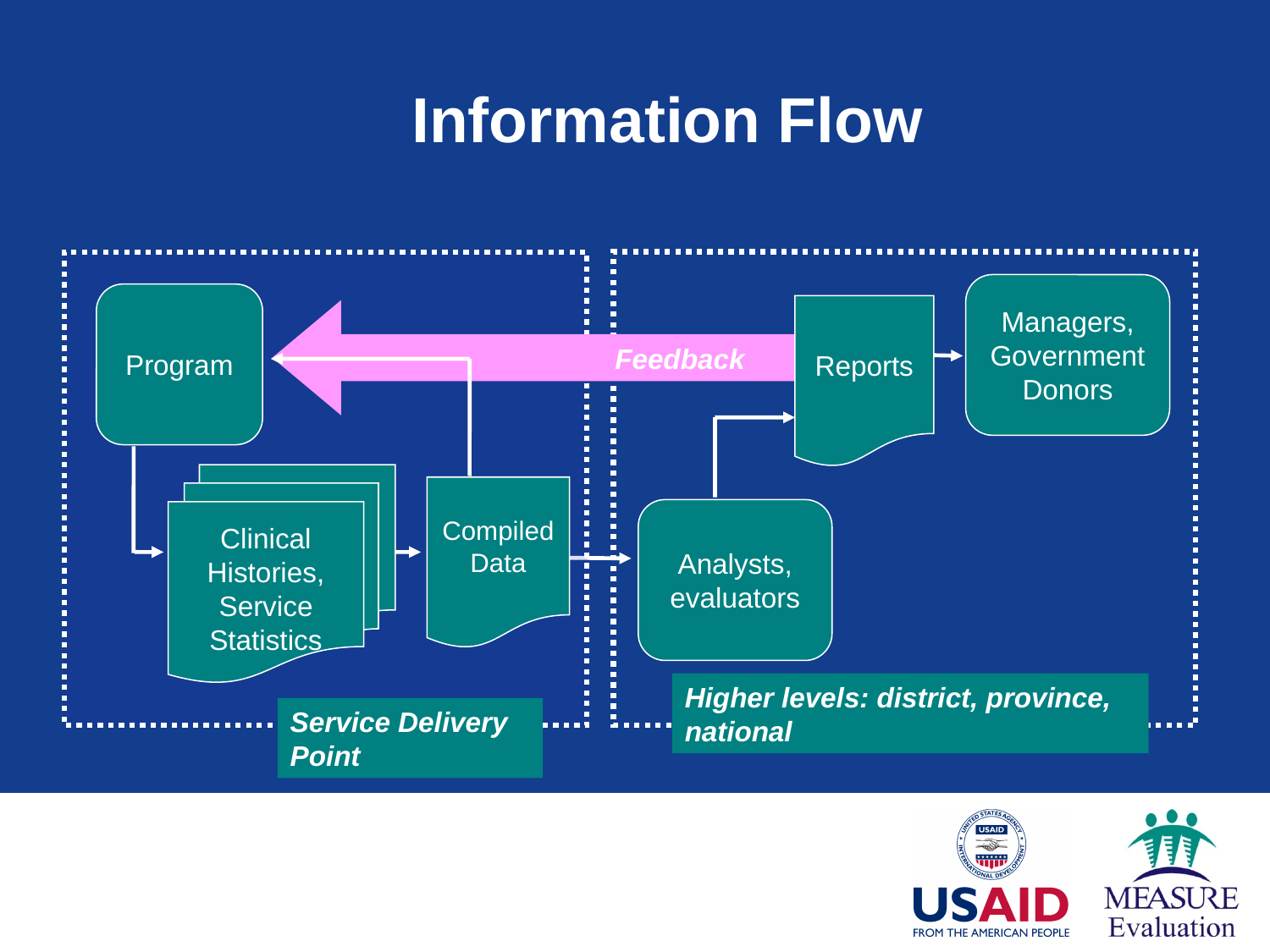

# Information Flow

Higher levels: district, province, national
Analysts, evaluators

Managers, Government Donors

Program
Reports

Feedback

Clinical Histories, Service Statistics

Compiled Data

Service Delivery Point